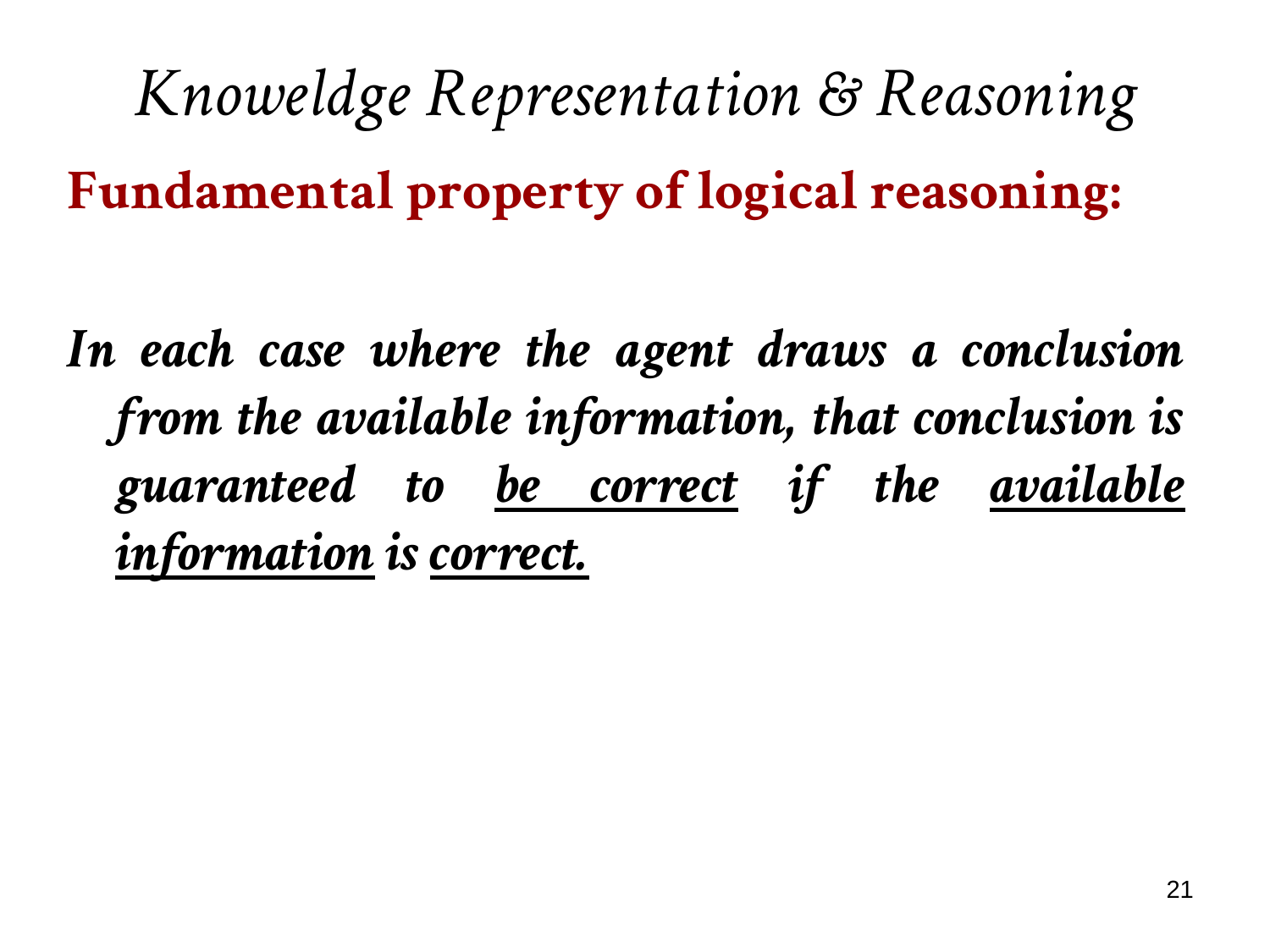

# Knoweldge Representation & Reasoning
Fundamental property of logical reasoning:

In each case where the agent draws a conclusion from the available information, that conclusion is guaranteed to be correct if the available information is correct.

21